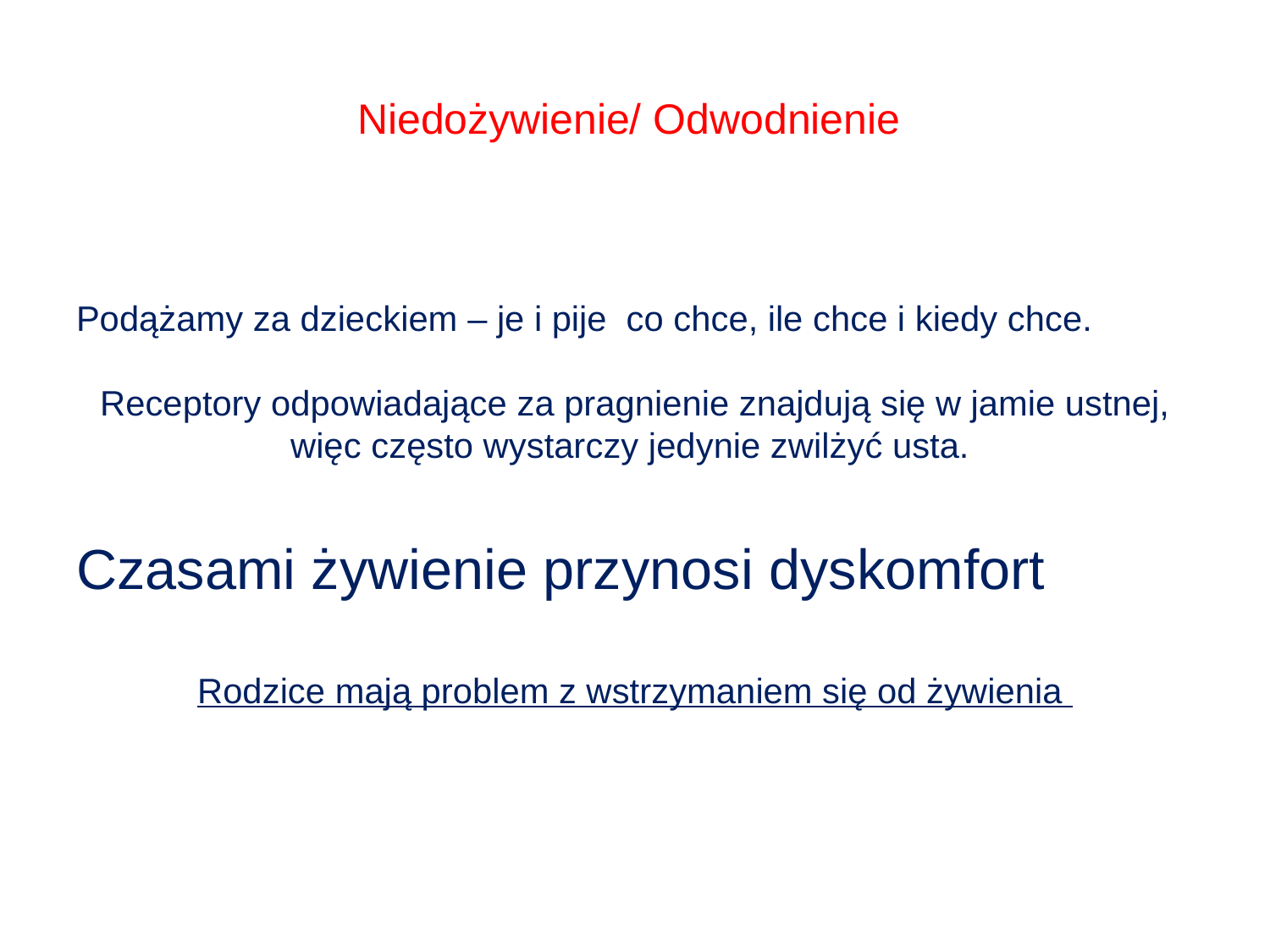

# Niedożywienie/ Odwodnienie

Podążamy za dzieckiem – je i pije  co chce, ile chce i kiedy chce.

Receptory odpowiadające za pragnienie znajdują się w jamie ustnej, więc często wystarczy jedynie zwilżyć usta.

Czasami żywienie przynosi dyskomfort

Rodzice mają problem z wstrzymaniem się od żywienia